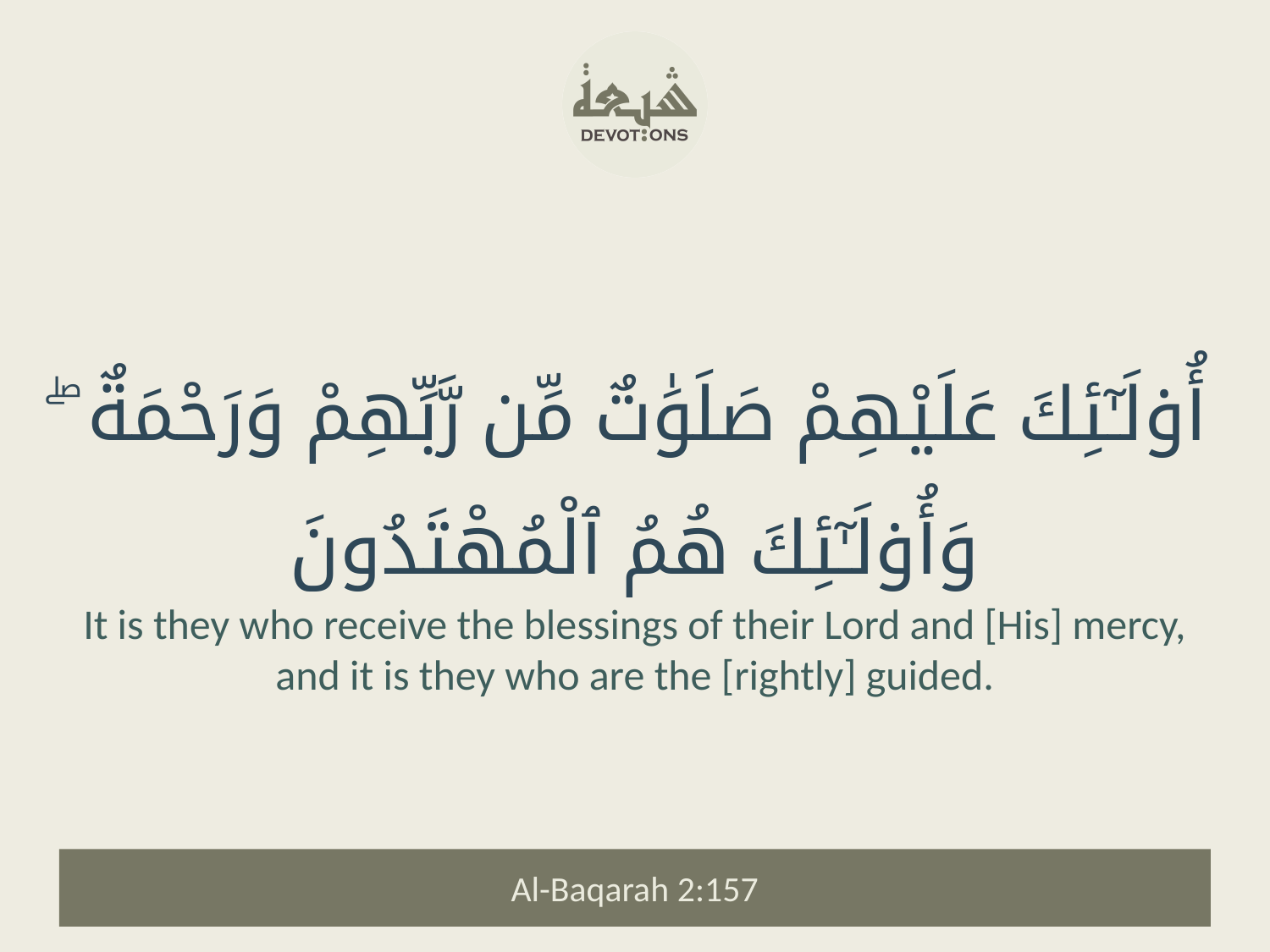

أُو۟لَـٰٓئِكَ عَلَيْهِمْ صَلَوَٰتٌ مِّن رَّبِّهِمْ وَرَحْمَةٌ ۖ وَأُو۟لَـٰٓئِكَ هُمُ ٱلْمُهْتَدُونَ
It is they who receive the blessings of their Lord and [His] mercy, and it is they who are the [rightly] guided.
Al-Baqarah 2:157